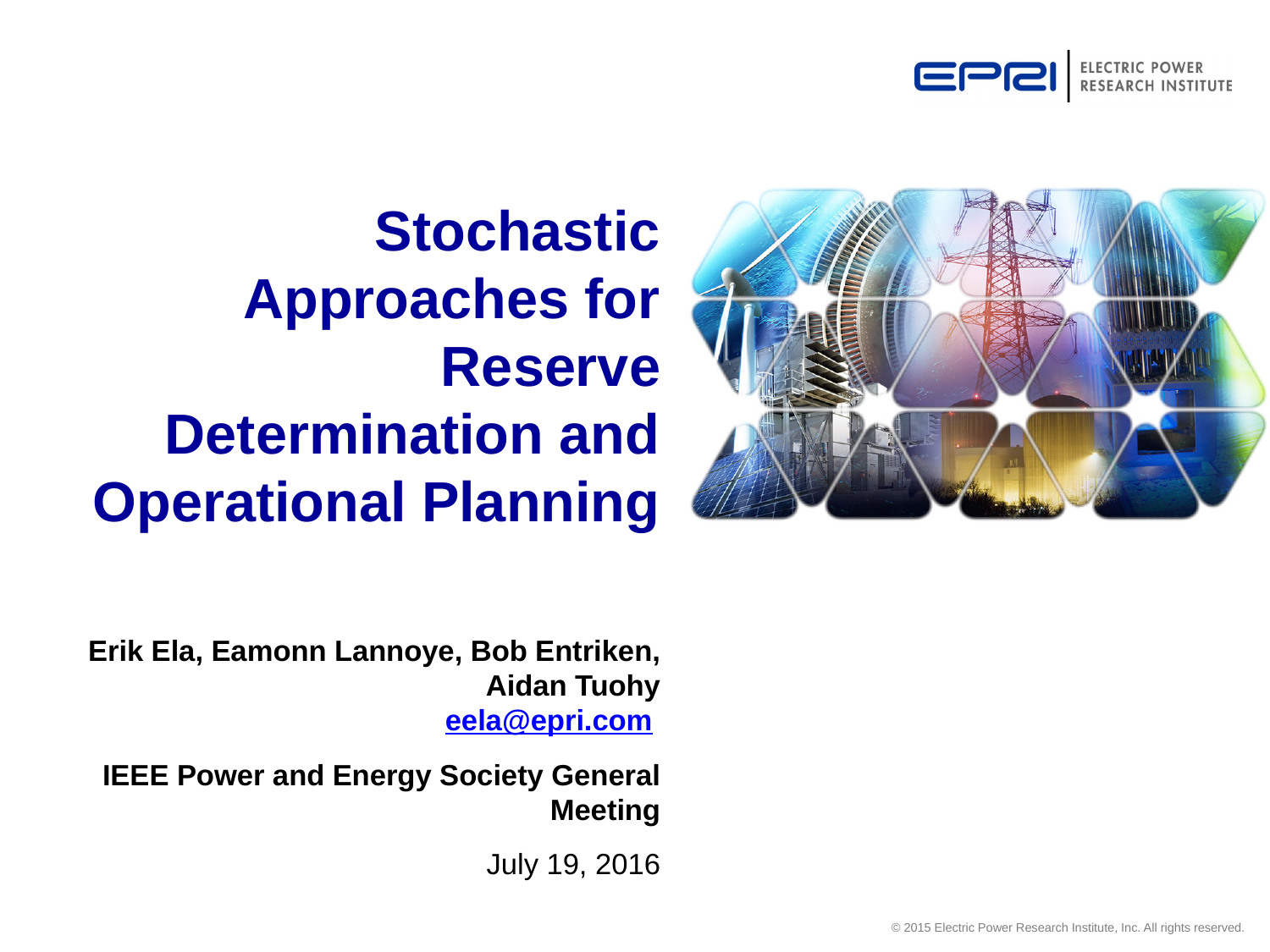

# Stochastic Approaches for Reserve Determination and Operational Planning

Erik Ela, Eamonn Lannoye, Bob Entriken, Aidan Tuohy
eela@epri.com
IEEE Power and Energy Society General Meeting
July 19, 2016